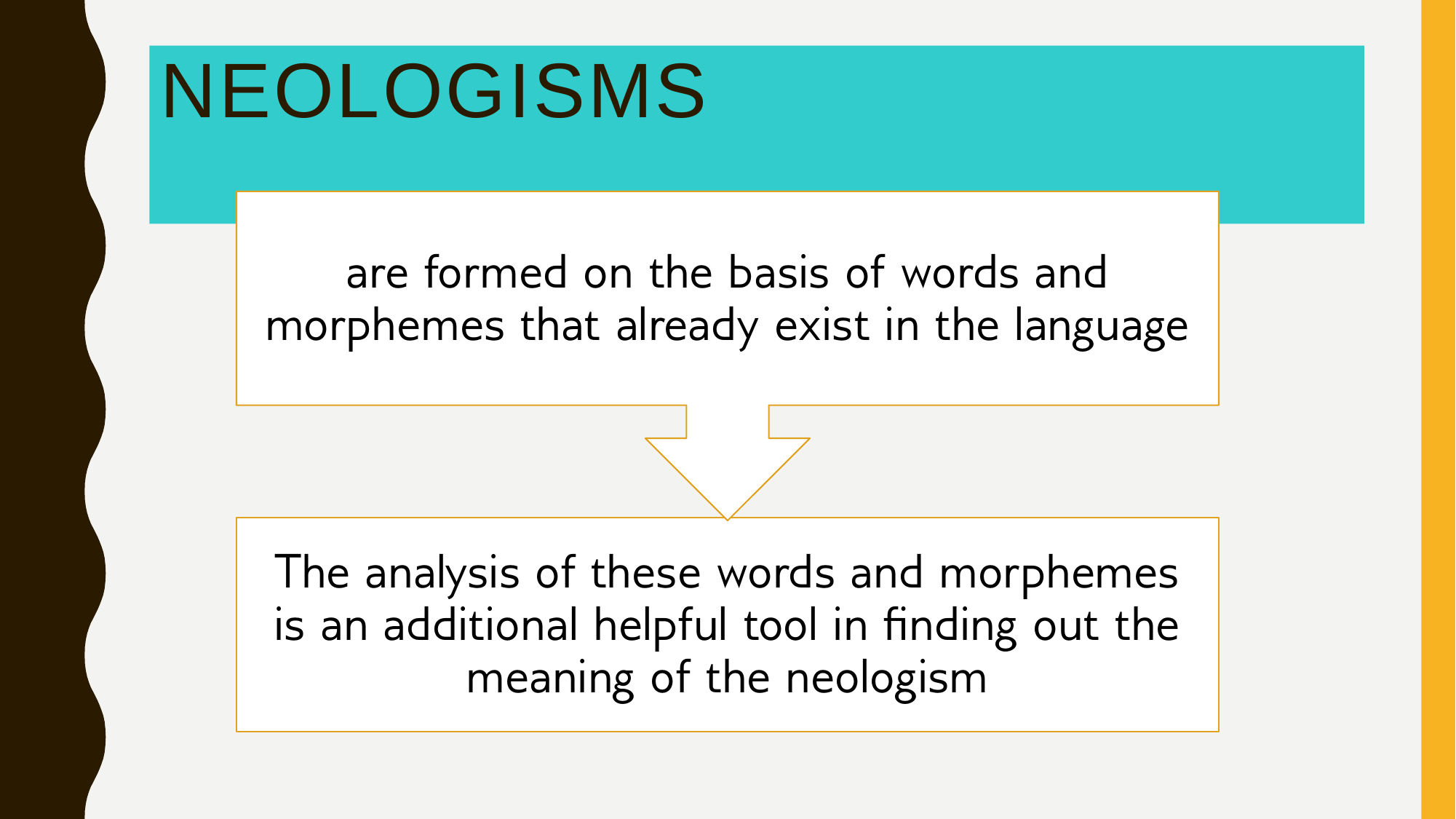

# Neologisms
The analysis of these words and morphemes is an additional helpful tool in finding out the meaning of the neologism
are formed on the basis of words and morphemes that already exist in the language